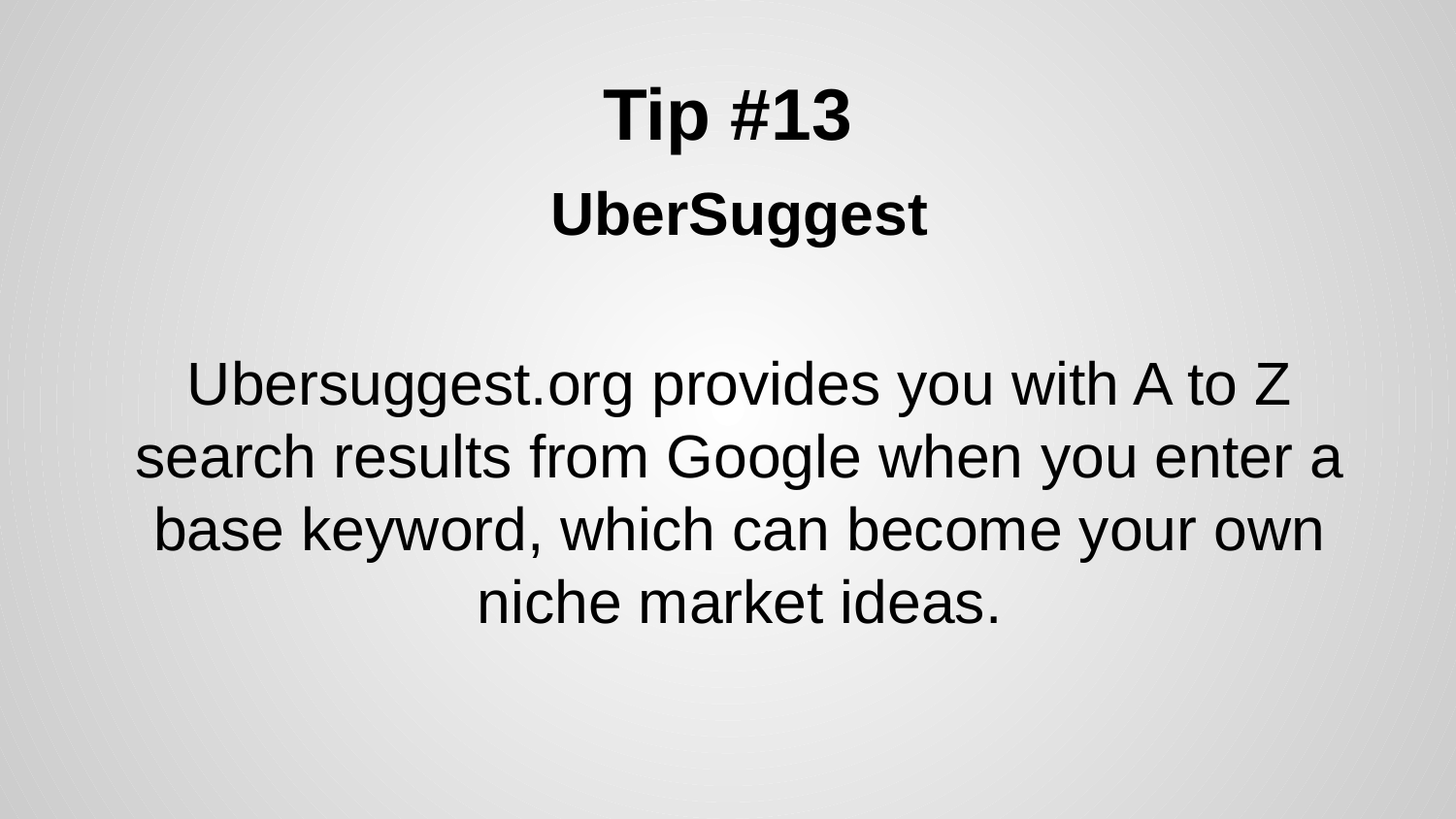

# Tip #13

UberSuggest

Ubersuggest.org provides you with A to Z search results from Google when you enter a base keyword, which can become your own niche market ideas.